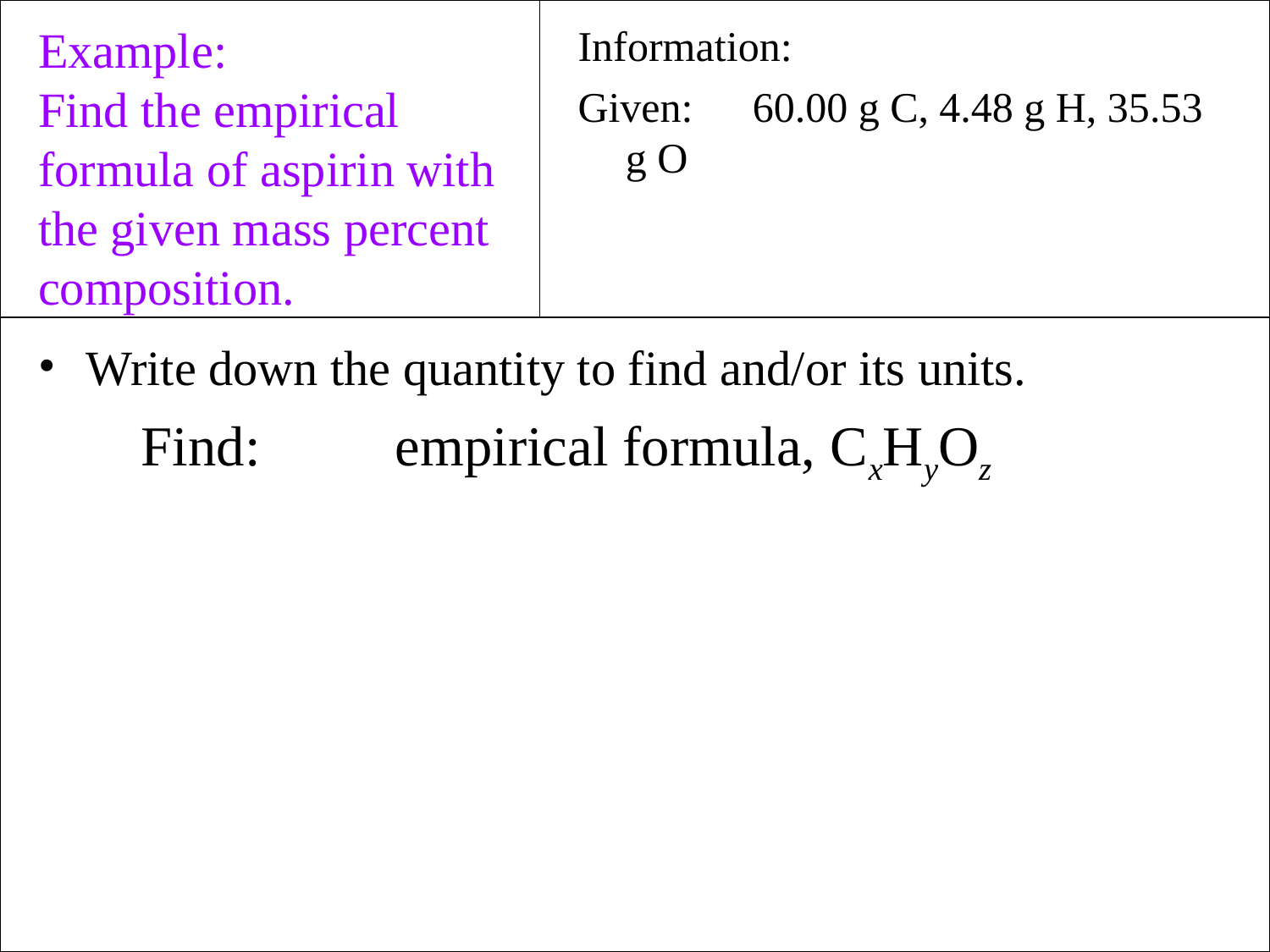

Example:
Find the empirical formula of aspirin with the given mass percent composition.
Information:
Given:	60.00 g C, 4.48 g H, 35.53 g O

Write down the quantity to find and/or its units.
	Find: 	empirical formula, CxHyOz